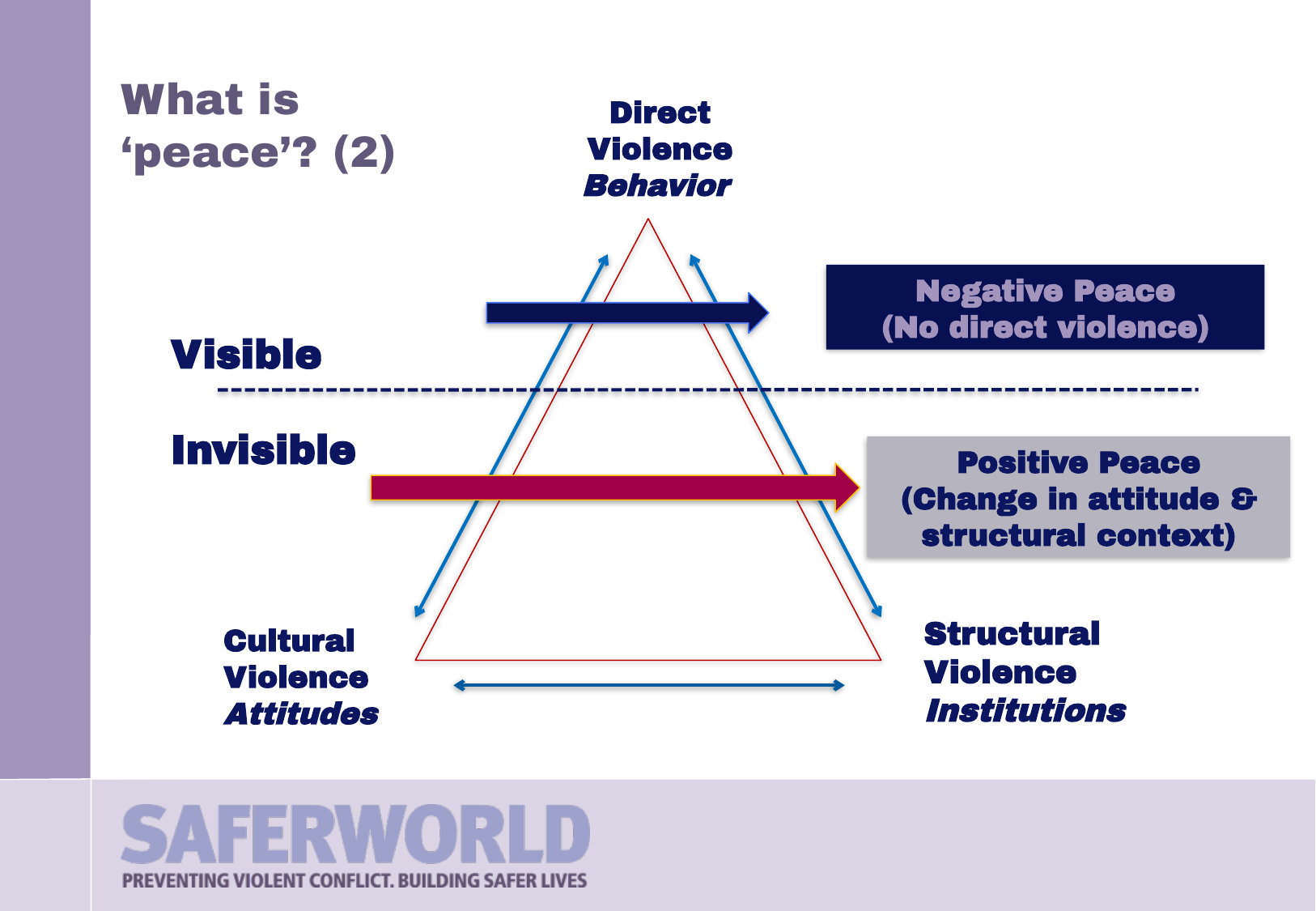

# What is ‘peace’? (2)
Direct Violence Behavior

Negative Peace
(No direct violence)

Visible
Invisible
Positive Peace
(Change in attitude & structural context)

Structural Violence Institutions
Cultural Violence Attitudes